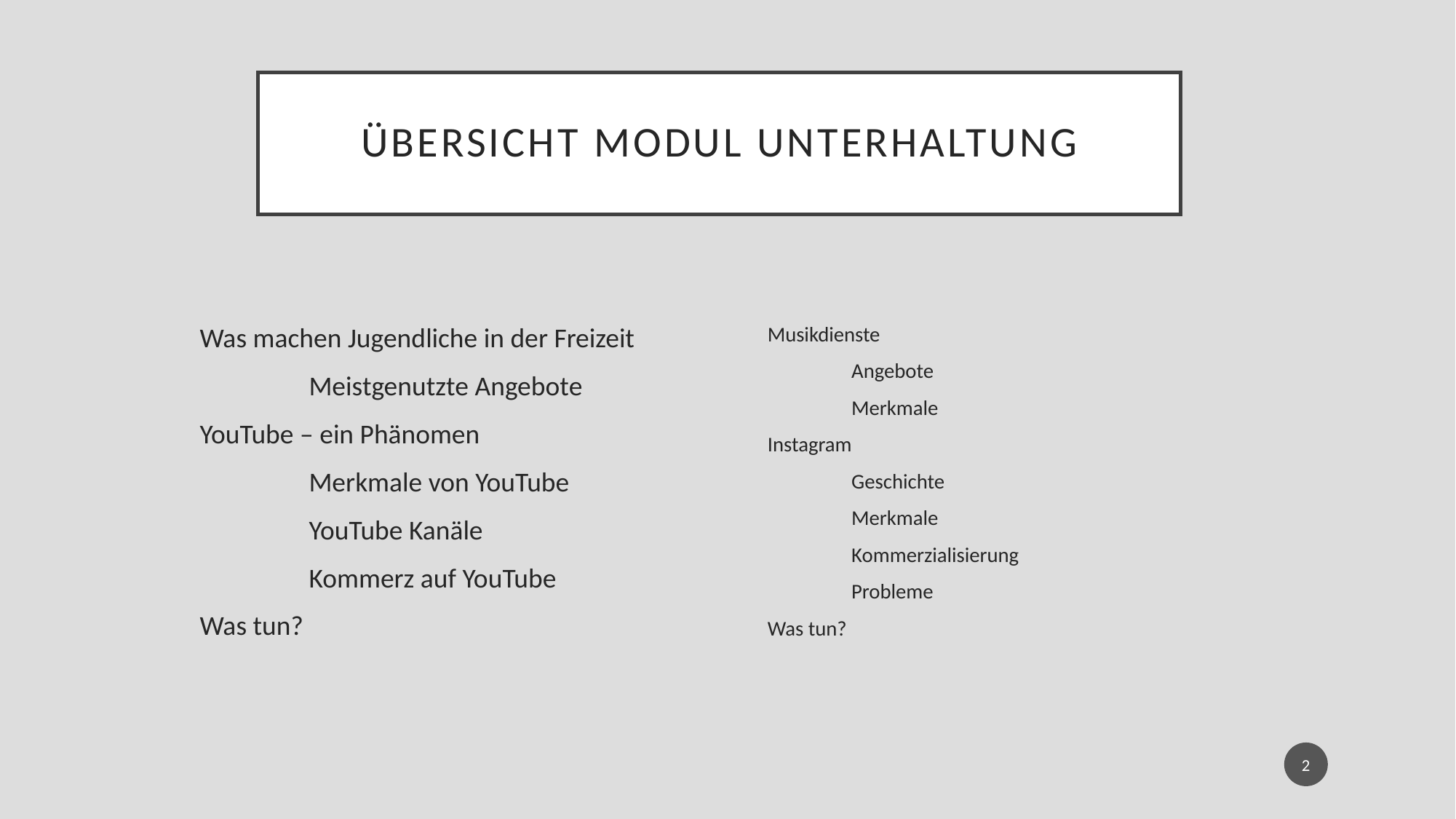

# Übersicht Modul Unterhaltung
Was machen Jugendliche in der Freizeit
	Meistgenutzte Angebote
YouTube – ein Phänomen
	Merkmale von YouTube
	YouTube Kanäle
	Kommerz auf YouTube
Was tun?
Musikdienste
	Angebote
	Merkmale
Instagram
	Geschichte
	Merkmale
	Kommerzialisierung
	Probleme
Was tun?

2